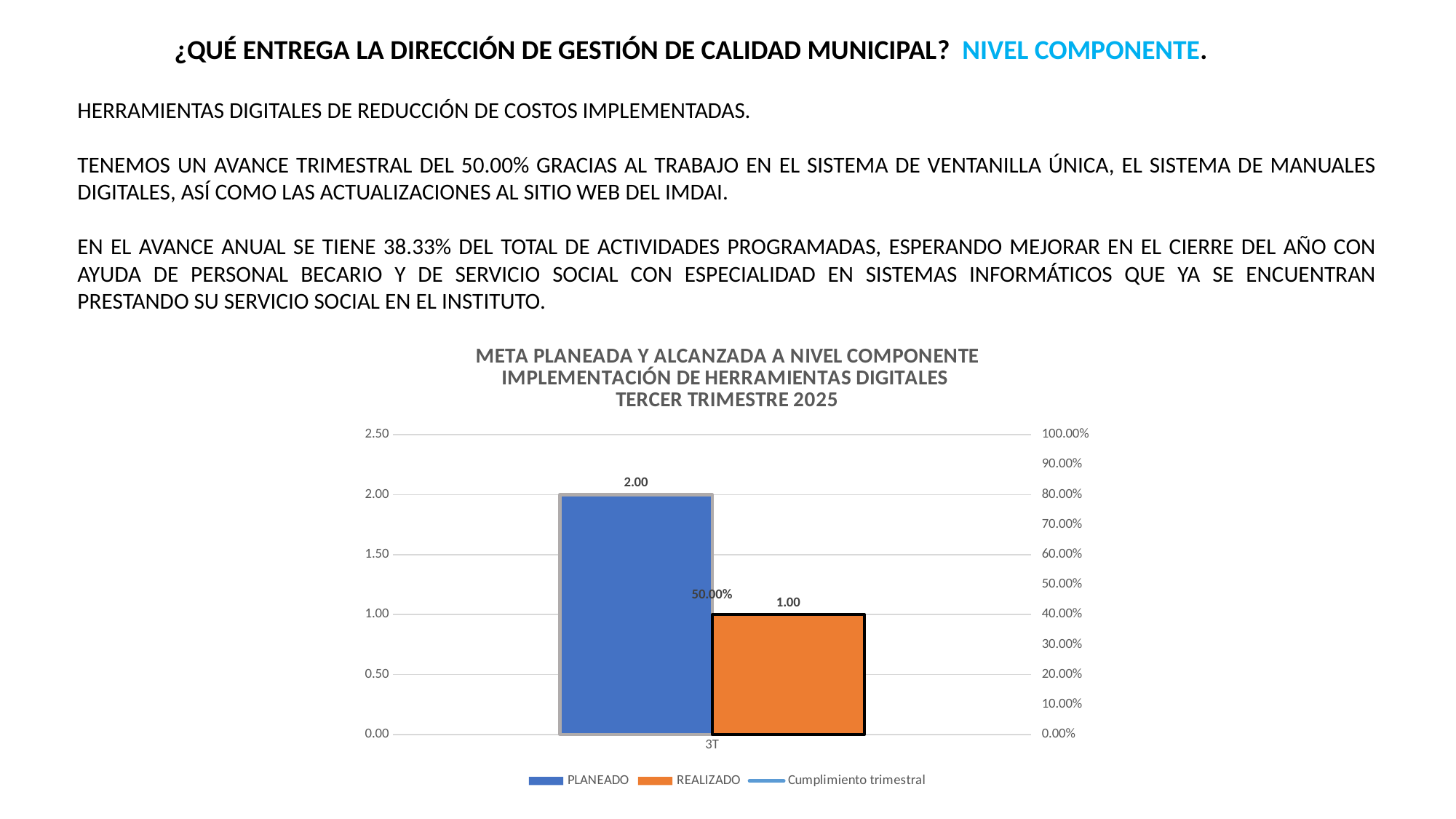

¿QUÉ ENTREGA LA DIRECCIÓN DE GESTIÓN DE CALIDAD MUNICIPAL?  NIVEL COMPONENTE.

HERRAMIENTAS DIGITALES DE REDUCCIÓN DE COSTOS IMPLEMENTADAS.

TENEMOS UN AVANCE TRIMESTRAL DEL 50.00% GRACIAS AL TRABAJO EN EL SISTEMA DE VENTANILLA ÚNICA, EL SISTEMA DE MANUALES DIGITALES, ASÍ COMO LAS ACTUALIZACIONES AL SITIO WEB DEL IMDAI.

EN EL AVANCE ANUAL SE TIENE 38.33% DEL TOTAL DE ACTIVIDADES PROGRAMADAS, ESPERANDO MEJORAR EN EL CIERRE DEL AÑO CON AYUDA DE PERSONAL BECARIO Y DE SERVICIO SOCIAL CON ESPECIALIDAD EN SISTEMAS INFORMÁTICOS QUE YA SE ENCUENTRAN PRESTANDO SU SERVICIO SOCIAL EN EL INSTITUTO.

### Chart: META PLANEADA Y ALCANZADA A NIVEL COMPONENTE
IMPLEMENTACIÓN DE HERRAMIENTAS DIGITALES
TERCER TRIMESTRE 2025

| Category | PLANEADO | REALIZADO | Cumplimiento trimestral |
|---|---|---|---|
| 3T | 2.0 | 1.0 | 0.5 |